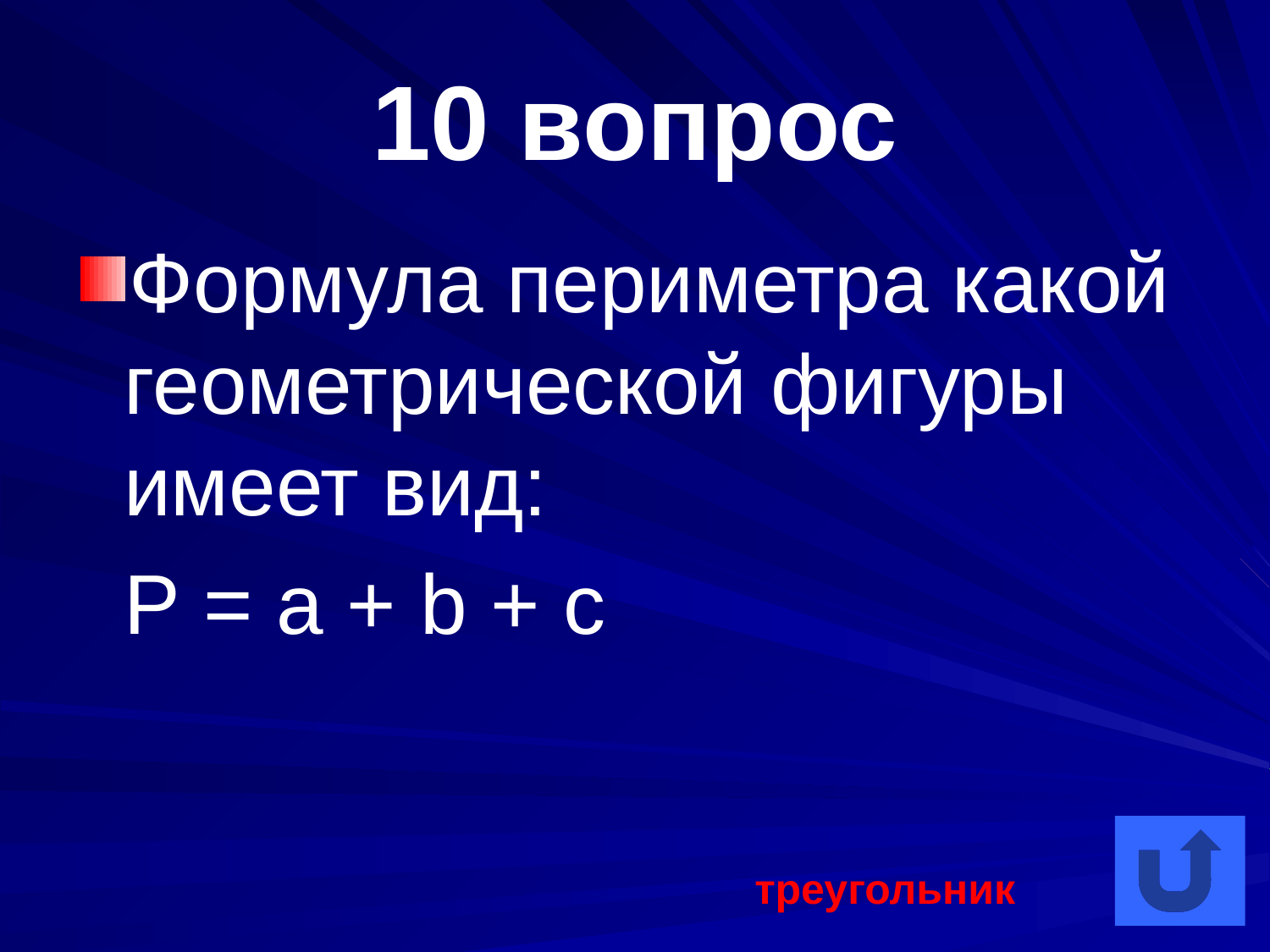

# 10 вопрос
Формула периметра какой геометрической фигуры имеет вид:
	Р = а + b + с

треугольник